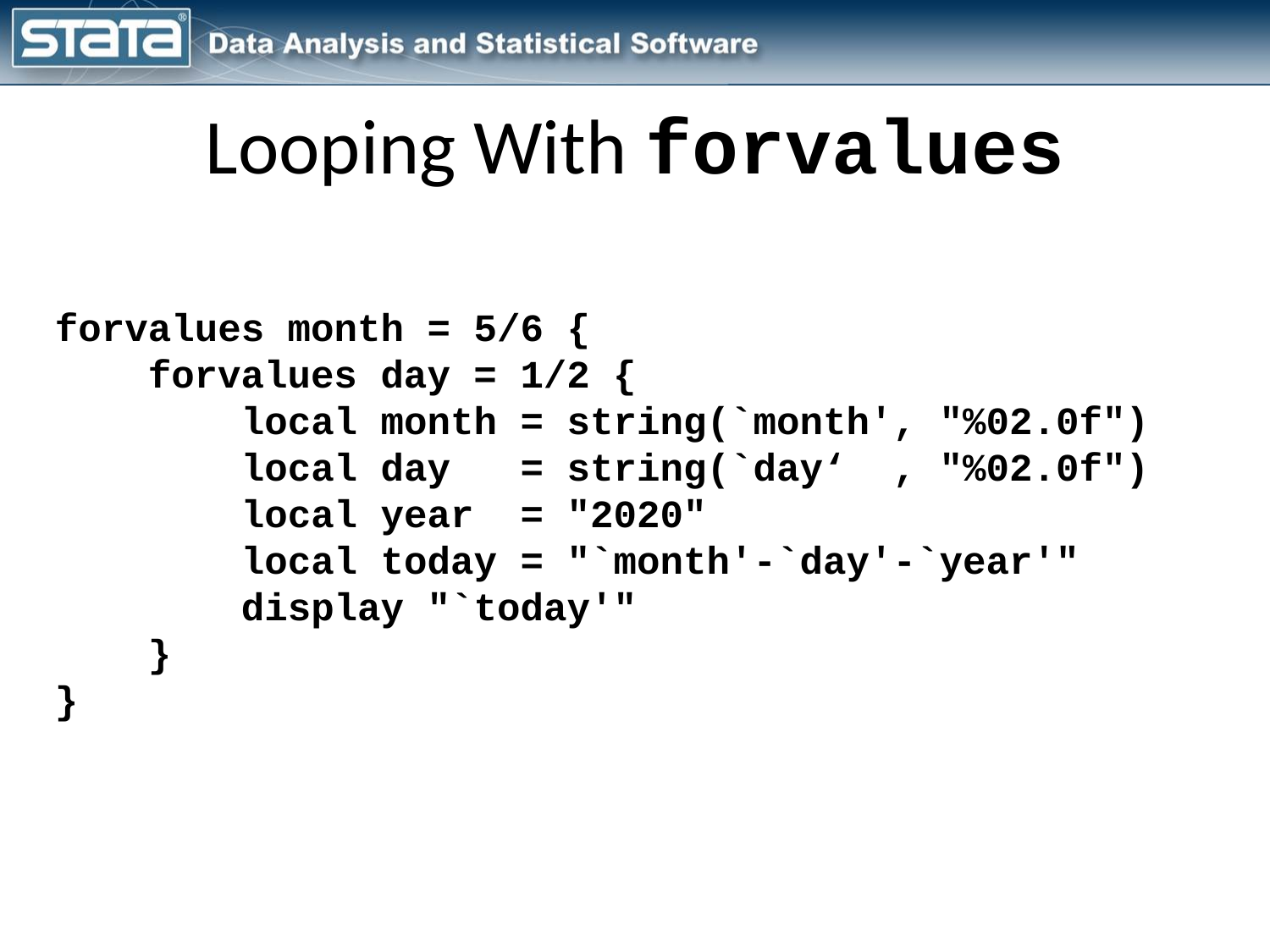

# Looping With forvalues
forvalues month = 5/6 {
    forvalues day = 1/2 {
        local month = string(`month', "%02.0f")
        local day   = string(`day‘  , "%02.0f")
        local year  = "2020"
        local today = "`month'-`day'-`year'"
        display "`today'"
    }
}